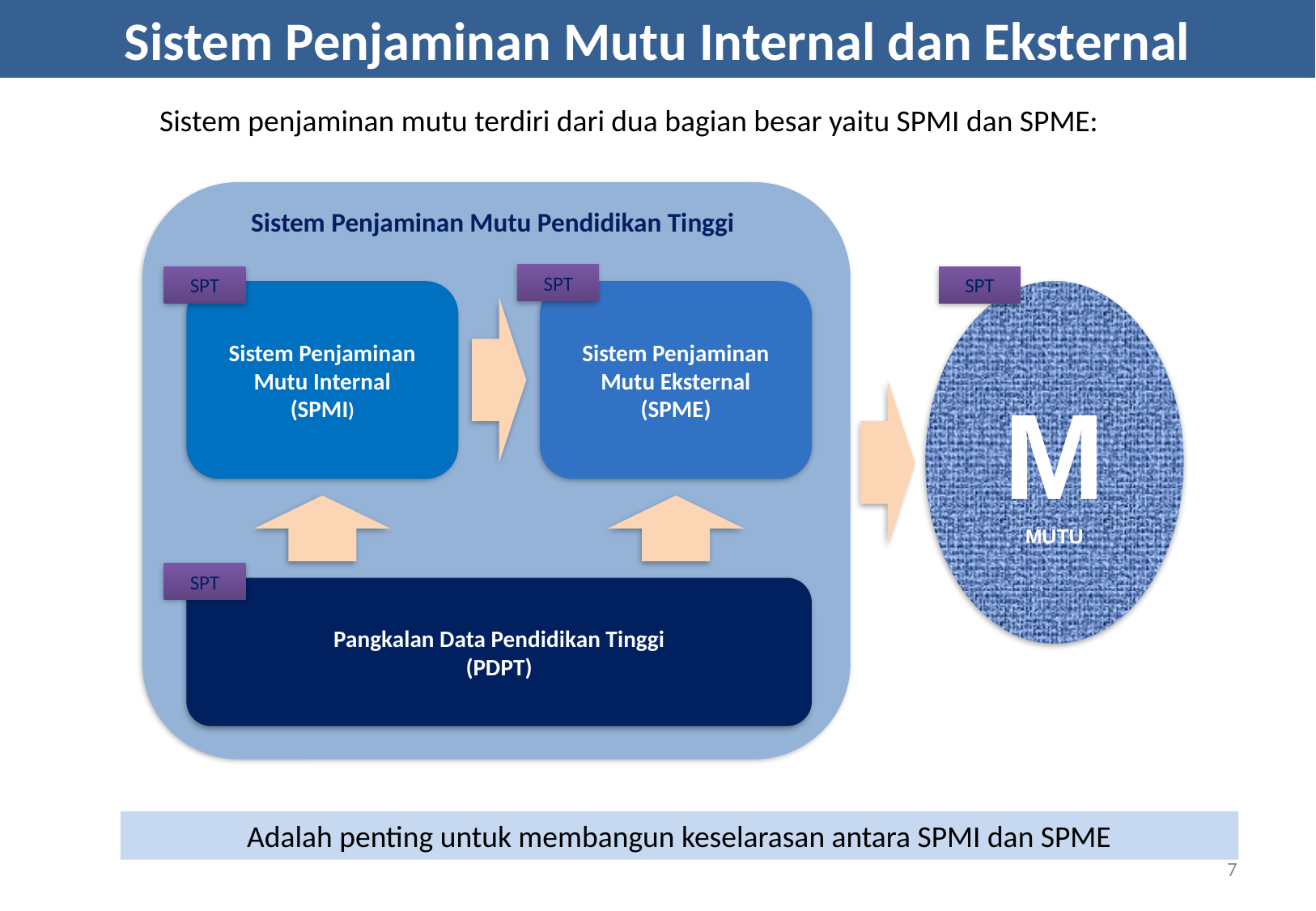

Sistem Penjaminan Mutu Internal dan Eksternal
Sistem penjaminan mutu terdiri dari dua bagian besar yaitu SPMI dan SPME:

Sistem Penjaminan Mutu Pendidikan Tinggi
SPT
SPT
SPT
Sistem Penjaminan Mutu Internal
(SPMI)
Sistem Penjaminan Mutu Eksternal
(SPME)
M
MUTU

SPT
Pangkalan Data Pendidikan Tinggi
(PDPT)
Adalah penting untuk membangun keselarasan antara SPMI dan SPME
7